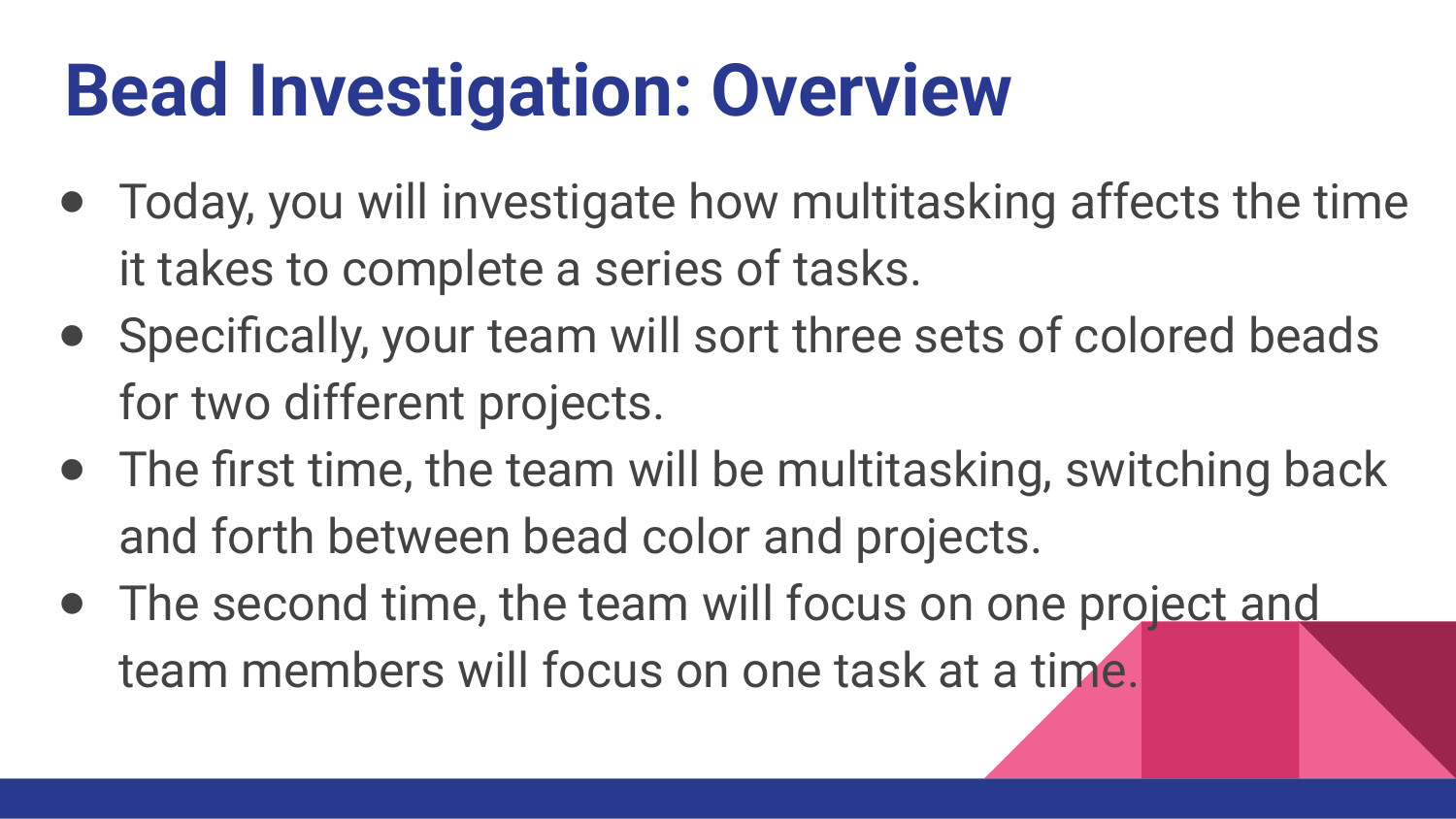

# Bead Investigation: Overview
Today, you will investigate how multitasking affects the time it takes to complete a series of tasks.
Specifically, your team will sort three sets of colored beads for two different projects.
The first time, the team will be multitasking, switching back and forth between bead color and projects.
The second time, the team will focus on one project and team members will focus on one task at a time.